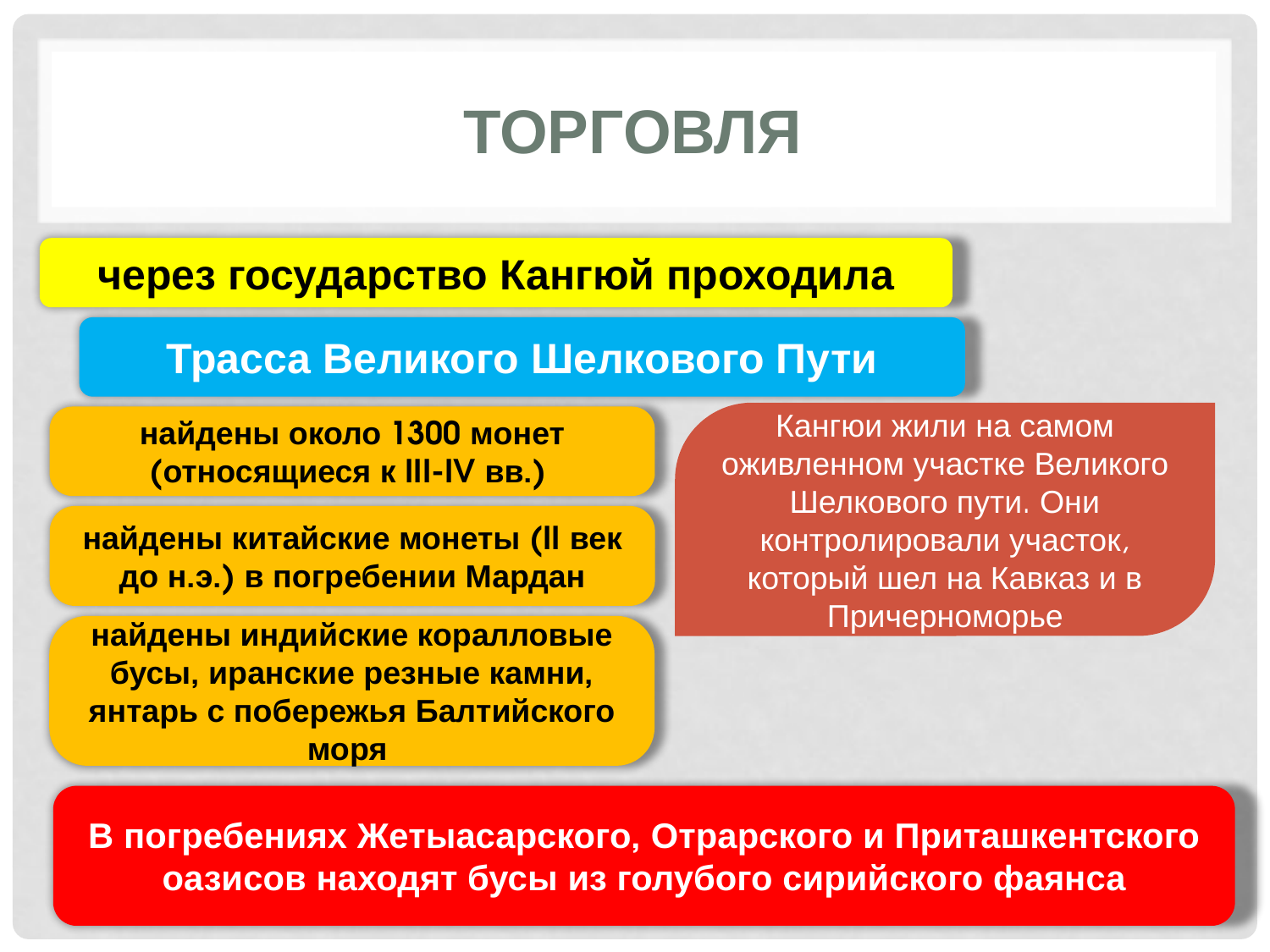

# Торговля
через государство Кангюй проходила
Трасса Великого Шелкового Пути
Кангюи жили на самом оживленном участке Великого Шелкового пути. Они контролировали участок, который шел на Кавказ и в Причерноморье
найдены около 1300 монет (относящиеся к III-IV вв.)
найдены китайские монеты (II век до н.э.) в погребении Мардан
найдены индийские коралловые бусы, иранские резные камни, янтарь с побережья Балтийского моря
В погребениях Жетыасарского, Отрарского и Приташкентского оазисов находят бусы из голубого сирийского фаянса